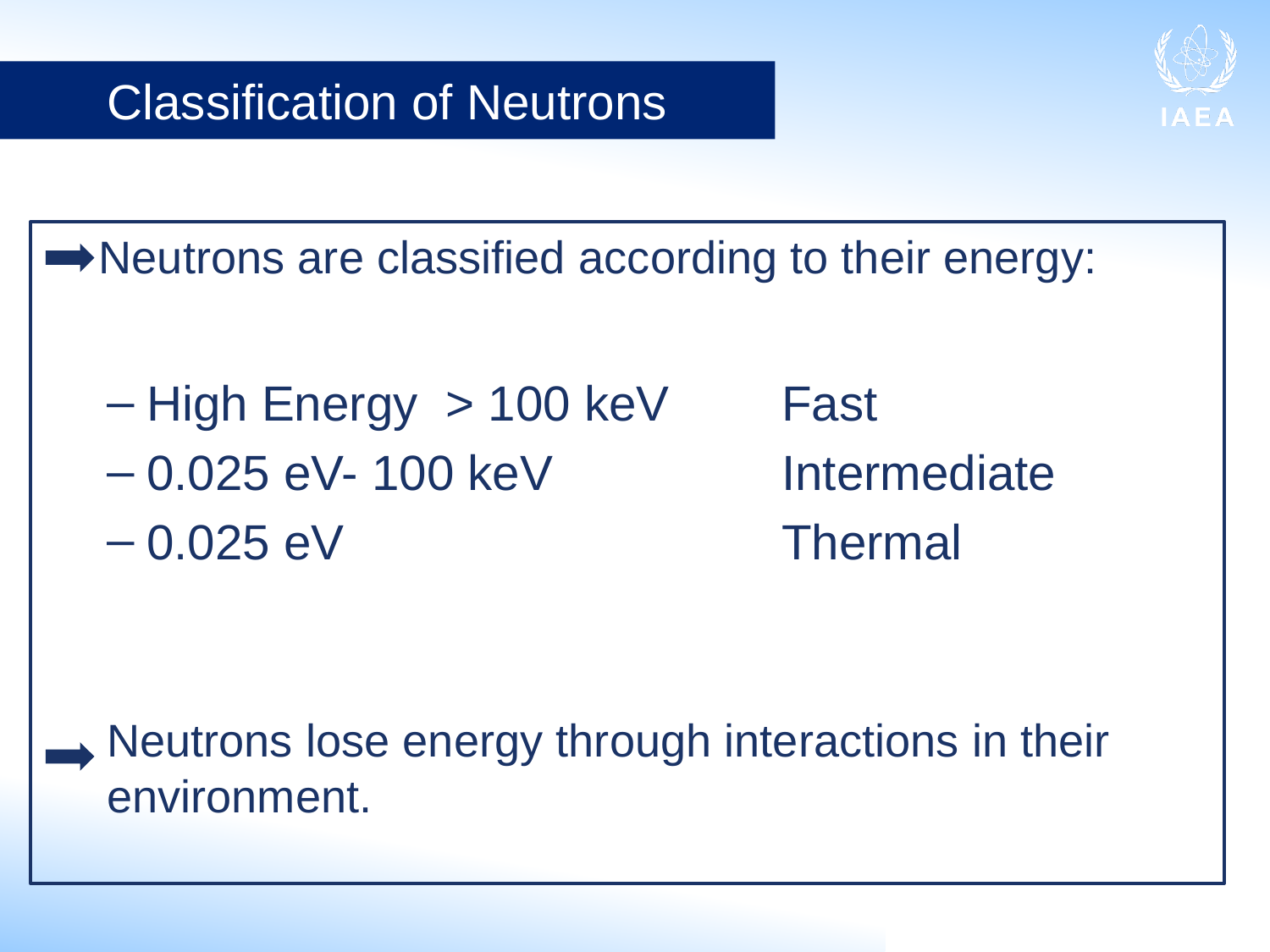

Classification of Neutrons
Neutrons are classified according to their energy:

High Energy  > 100 keV 	Fast
0.025 eV- 100 keV		Intermediate
0.025 eV 				Thermal

Neutrons lose energy through interactions in their environment.